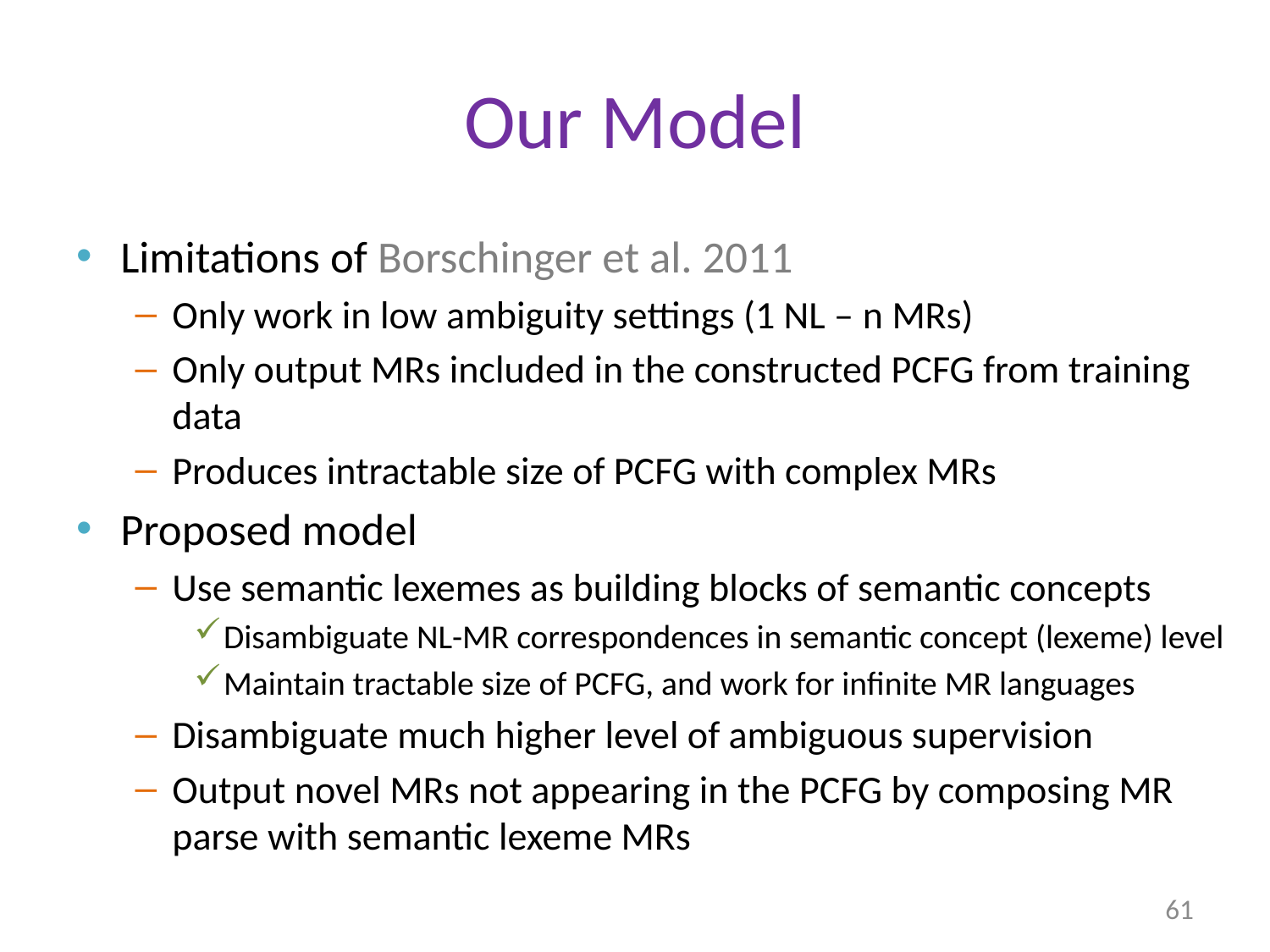

# Our Model
Limitations of Borschinger et al. 2011
Only work in low ambiguity settings (1 NL – n MRs)
Only output MRs included in the constructed PCFG from training data
Produces intractable size of PCFG with complex MRs
Proposed model
Use semantic lexemes as building blocks of semantic concepts
Disambiguate NL-MR correspondences in semantic concept (lexeme) level
Maintain tractable size of PCFG, and work for infinite MR languages
Disambiguate much higher level of ambiguous supervision
Output novel MRs not appearing in the PCFG by composing MR parse with semantic lexeme MRs
61